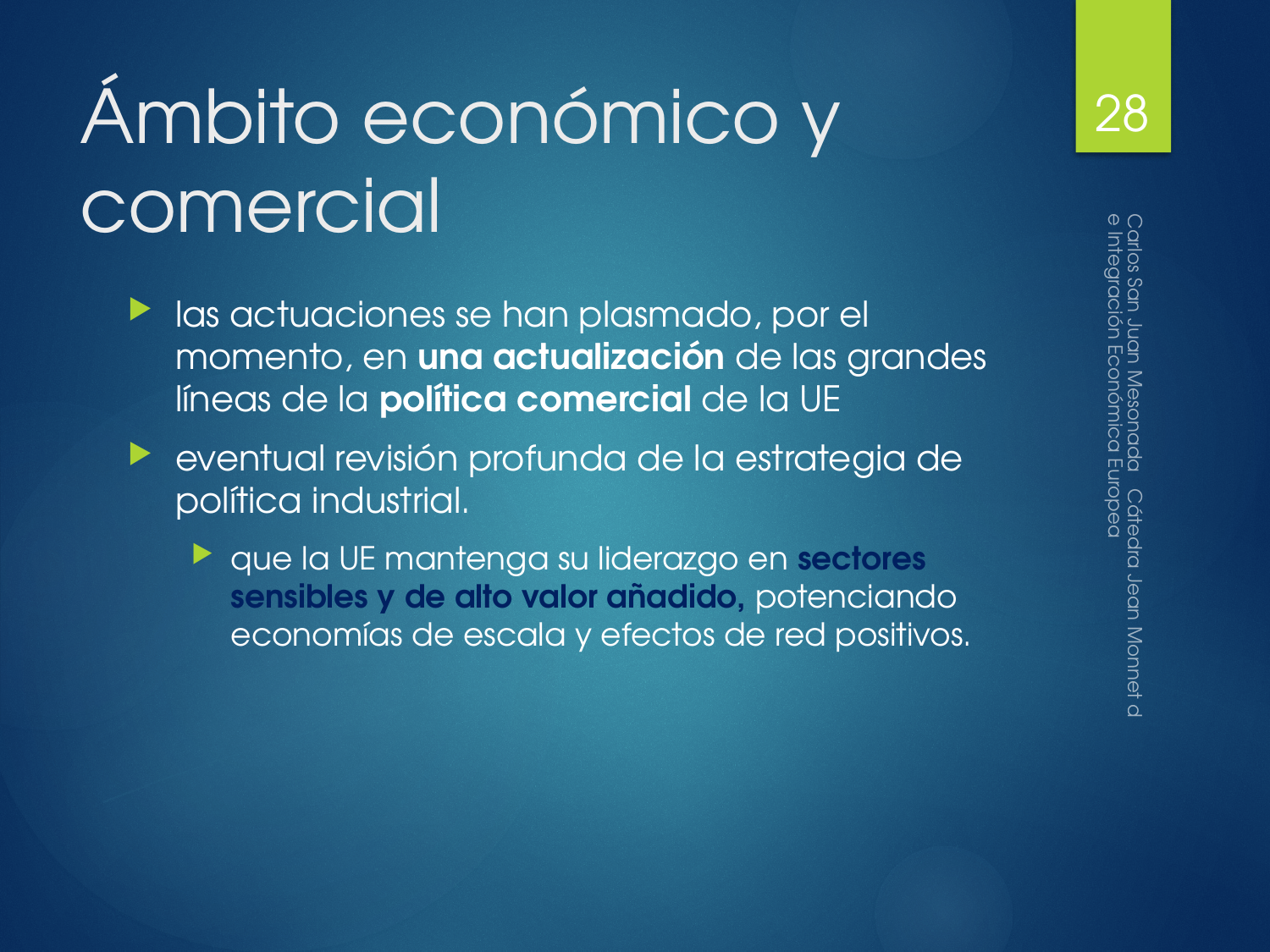

28
# Ámbito económico y comercial
las actuaciones se han plasmado, por el momento, en una actualización de las grandes líneas de la política comercial de la UE
eventual revisión profunda de la estrategia de política industrial.
que la UE mantenga su liderazgo en sectores sensibles y de alto valor añadido, potenciando economías de escala y efectos de red positivos.
Carlos San Juan Mesonada   Cátedra Jean Monnet de Integración Económica Europea